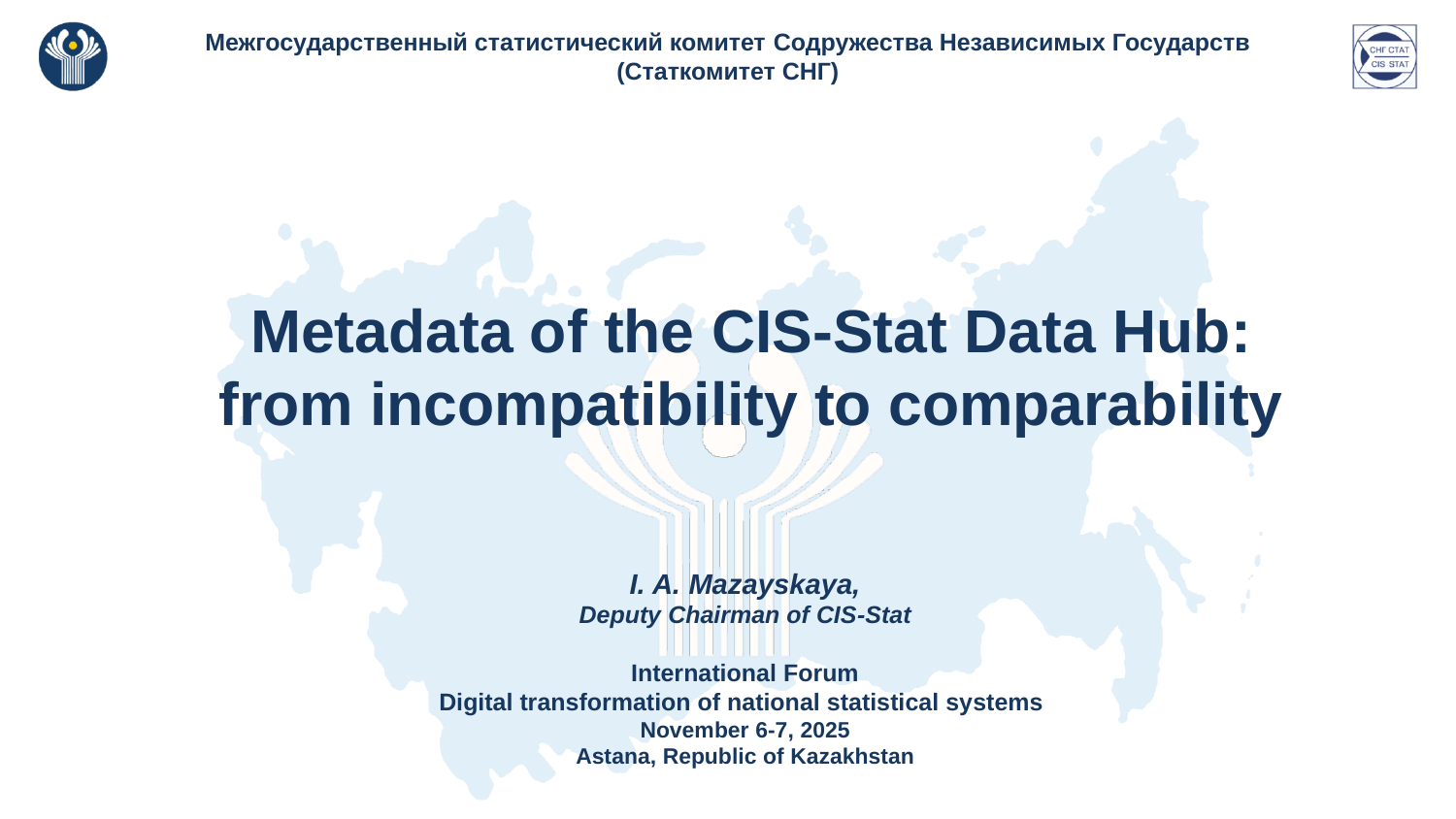

# Metadata of the CIS-Stat Data Hub: from incompatibility to comparability
I. A. Mazayskaya,
Deputy Chairman of CIS-Stat

International Forum
Digital transformation of national statistical systems
November 6-7, 2025
Astana, Republic of Kazakhstan